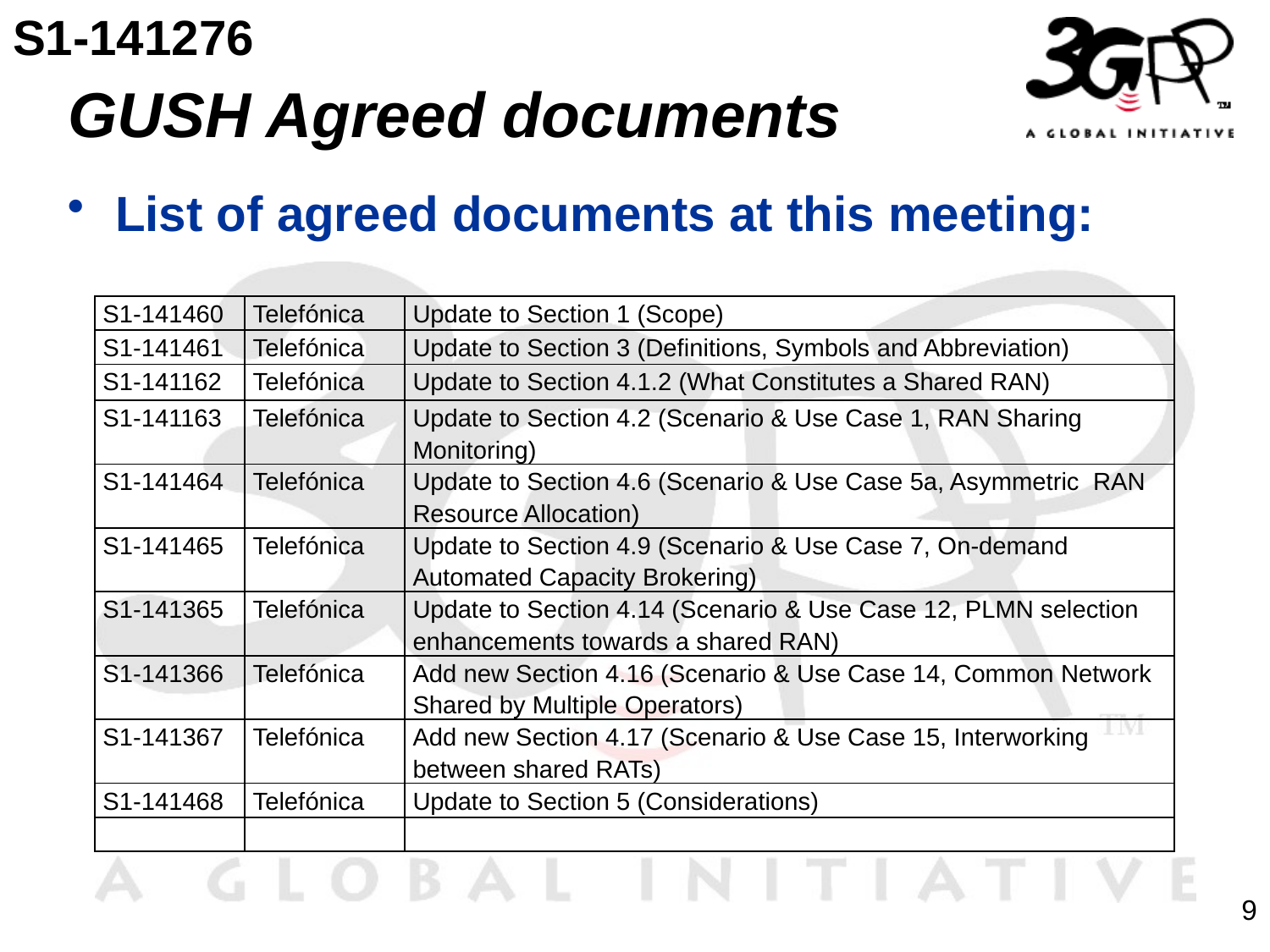

S1-141276
# GUSH Agreed documents
List of agreed documents at this meeting:

| S1-141460 | Telefónica | Update to Section 1 (Scope) |
| --- | --- | --- |
| S1-141461 | Telefónica | Update to Section 3 (Definitions, Symbols and Abbreviation) |
| S1-141162 | Telefónica | Update to Section 4.1.2 (What Constitutes a Shared RAN) |
| S1-141163 | Telefónica | Update to Section 4.2 (Scenario & Use Case 1, RAN Sharing Monitoring) |
| S1-141464 | Telefónica | Update to Section 4.6 (Scenario & Use Case 5a, Asymmetric RAN Resource Allocation) |
| S1-141465 | Telefónica | Update to Section 4.9 (Scenario & Use Case 7, On-demand Automated Capacity Brokering) |
| S1-141365 | Telefónica | Update to Section 4.14 (Scenario & Use Case 12, PLMN selection enhancements towards a shared RAN) |
| S1-141366 | Telefónica | Add new Section 4.16 (Scenario & Use Case 14, Common Network Shared by Multiple Operators) |
| S1-141367 | Telefónica | Add new Section 4.17 (Scenario & Use Case 15, Interworking between shared RATs) |
| S1-141468 | Telefónica | Update to Section 5 (Considerations) |
|  |  |  |
9